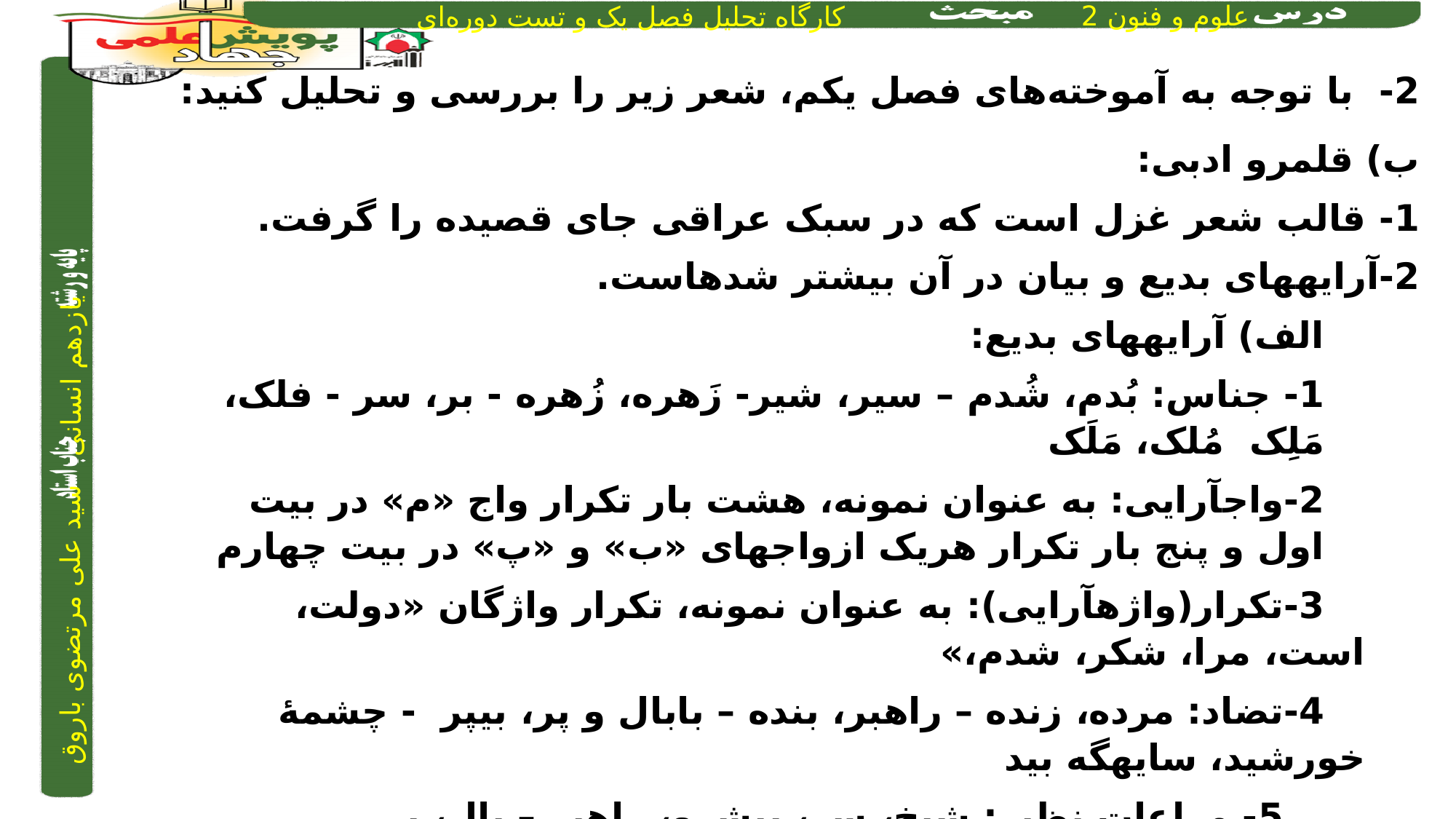

2-  با توجه به آموخته‌های فصل یکم، شعر زیر را بررسی و تحلیل کنید:
ب) قلمرو ادبی:
1- قالب شعر غزل است که در سبک عراقی جای قصیده را گرفت.
2-آرایه­های بدیع و بیان در آن بیشتر شده­است.
الف) آرایه­های بدیع:
1- جناس: بُدم، شُدم – سیر، شیر- زَهره، زُهره - بر، سر - فلک، مَلِک  مُلک، مَلَک
2-واج­آرایی: به عنوان نمونه، هشت بار تکرار واج «م» در بیت اول و پنج بار تکرار هریک ازواج­های «ب» و «پ» در بیت چهارم
3-تکرار(واژه­آرایی): به عنوان نمونه، تکرار واژگان «دولت، است، مرا، شکر، شدم،»
4-تضاد: مرده، زنده – راهبر، بنده – بابال و پر، بی­پر  - چشمۀ خورشید، سایه­گه بید
5- مراعات نظیر: شیخ، سر، پیشرو، راهبر – بال، پر
6-ایهام: زدی: 1- تابیدی	2- ضربه زدی – 	پست: 1- ناچیز	2- کوتاه (سایه در برابر تابش خورشید کوتاه می­شود.)